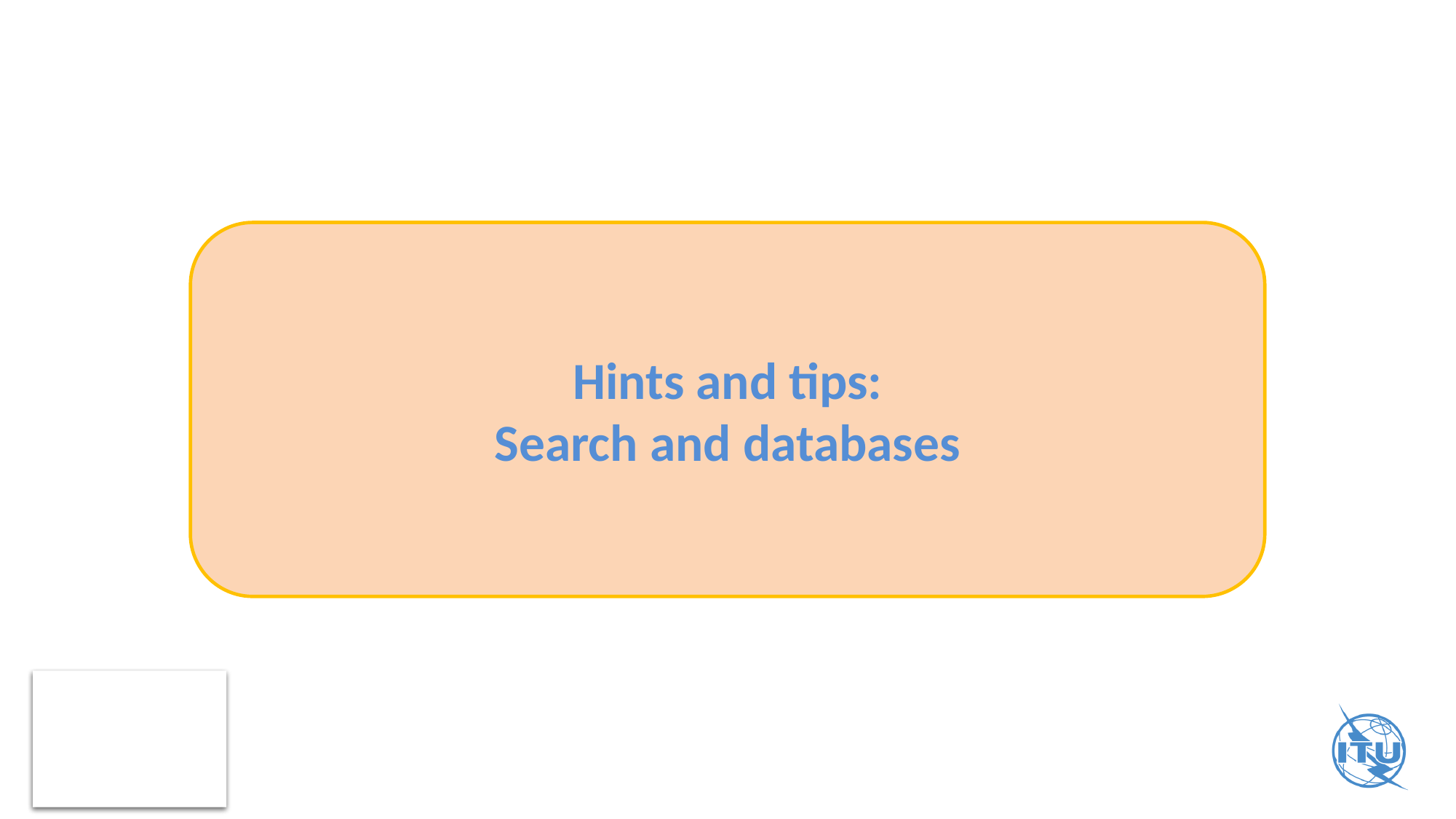

# Hints and tips: Search and databases